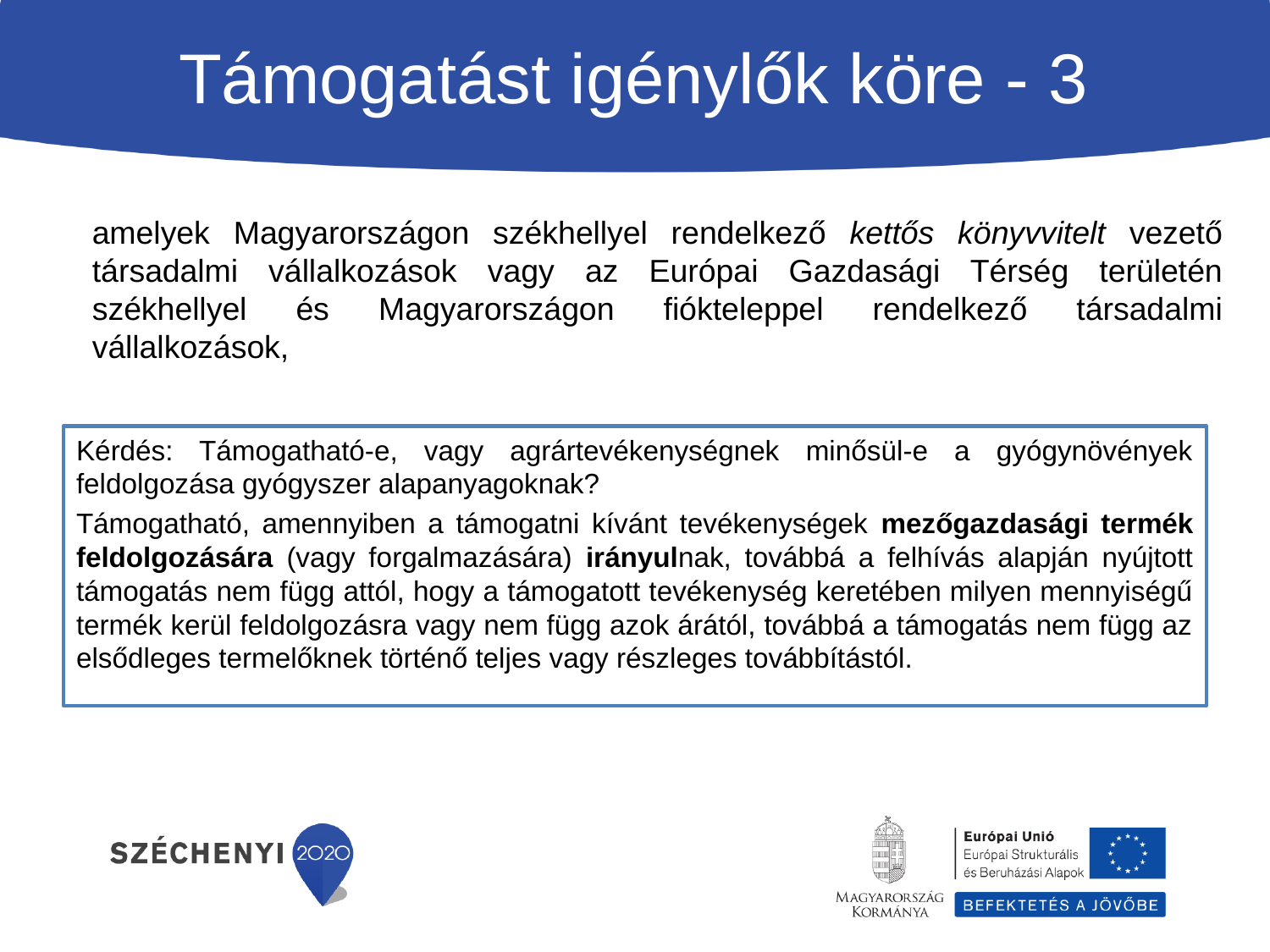

# Támogatást igénylők köre - 3
amelyek Magyarországon székhellyel rendelkező kettős könyvvitelt vezető társadalmi vállalkozások vagy az Európai Gazdasági Térség területén székhellyel és Magyarországon fiókteleppel rendelkező társadalmi vállalkozások,

Kérdés: Támogatható-e, vagy agrártevékenységnek minősül-e a gyógynövények feldolgozása gyógyszer alapanyagoknak?
Támogatható, amennyiben a támogatni kívánt tevékenységek mezőgazdasági termék feldolgozására (vagy forgalmazására) irányulnak, továbbá a felhívás alapján nyújtott támogatás nem függ attól, hogy a támogatott tevékenység keretében milyen mennyiségű termék kerül feldolgozásra vagy nem függ azok árától, továbbá a támogatás nem függ az elsődleges termelőknek történő teljes vagy részleges továbbítástól.